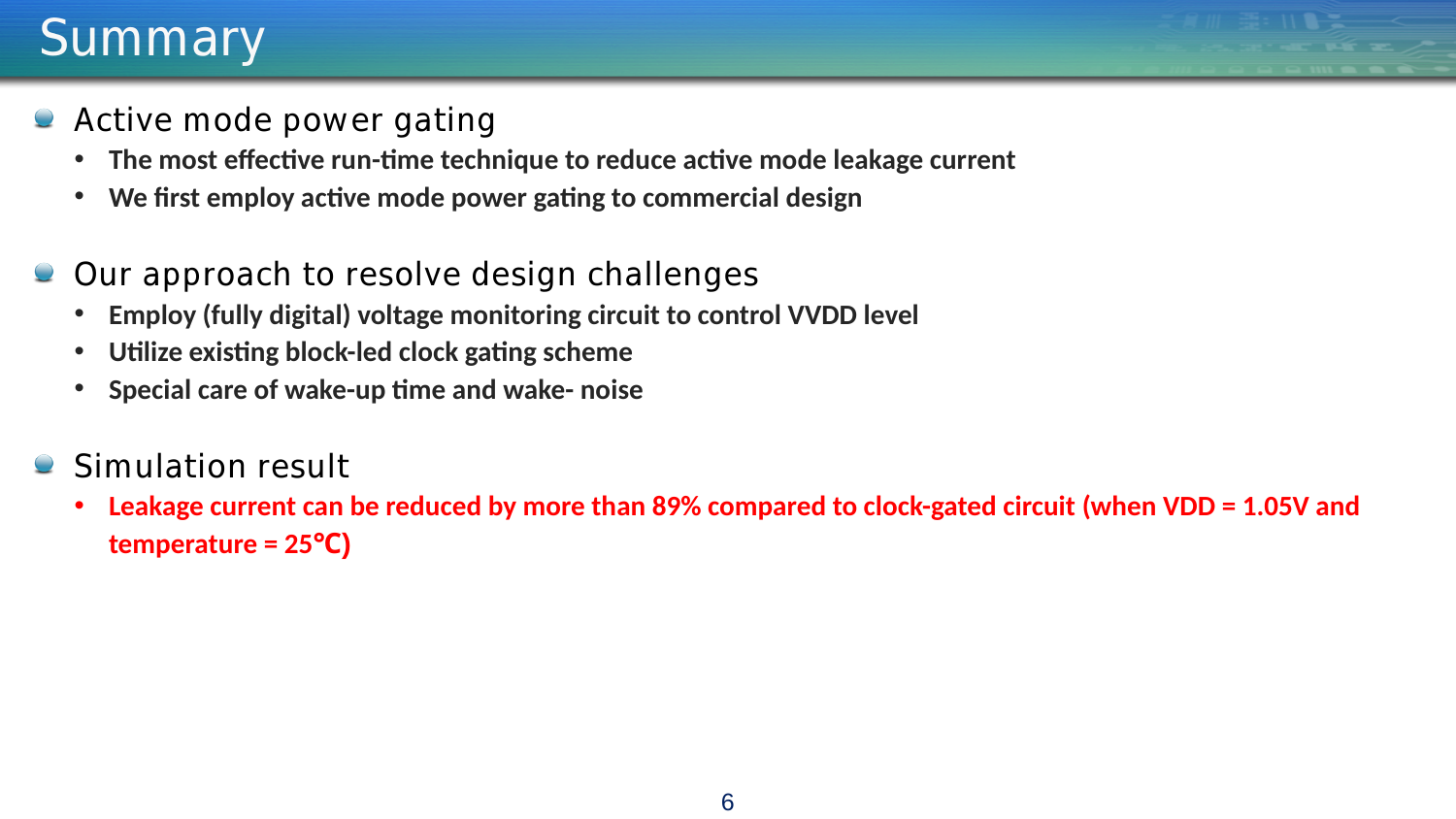

# Summary
Active mode power gating
The most effective run-time technique to reduce active mode leakage current
We first employ active mode power gating to commercial design

Our approach to resolve design challenges
Employ (fully digital) voltage monitoring circuit to control VVDD level
Utilize existing block-led clock gating scheme
Special care of wake-up time and wake- noise

Simulation result
Leakage current can be reduced by more than 89% compared to clock-gated circuit (when VDD = 1.05V and temperature = 25℃)

6